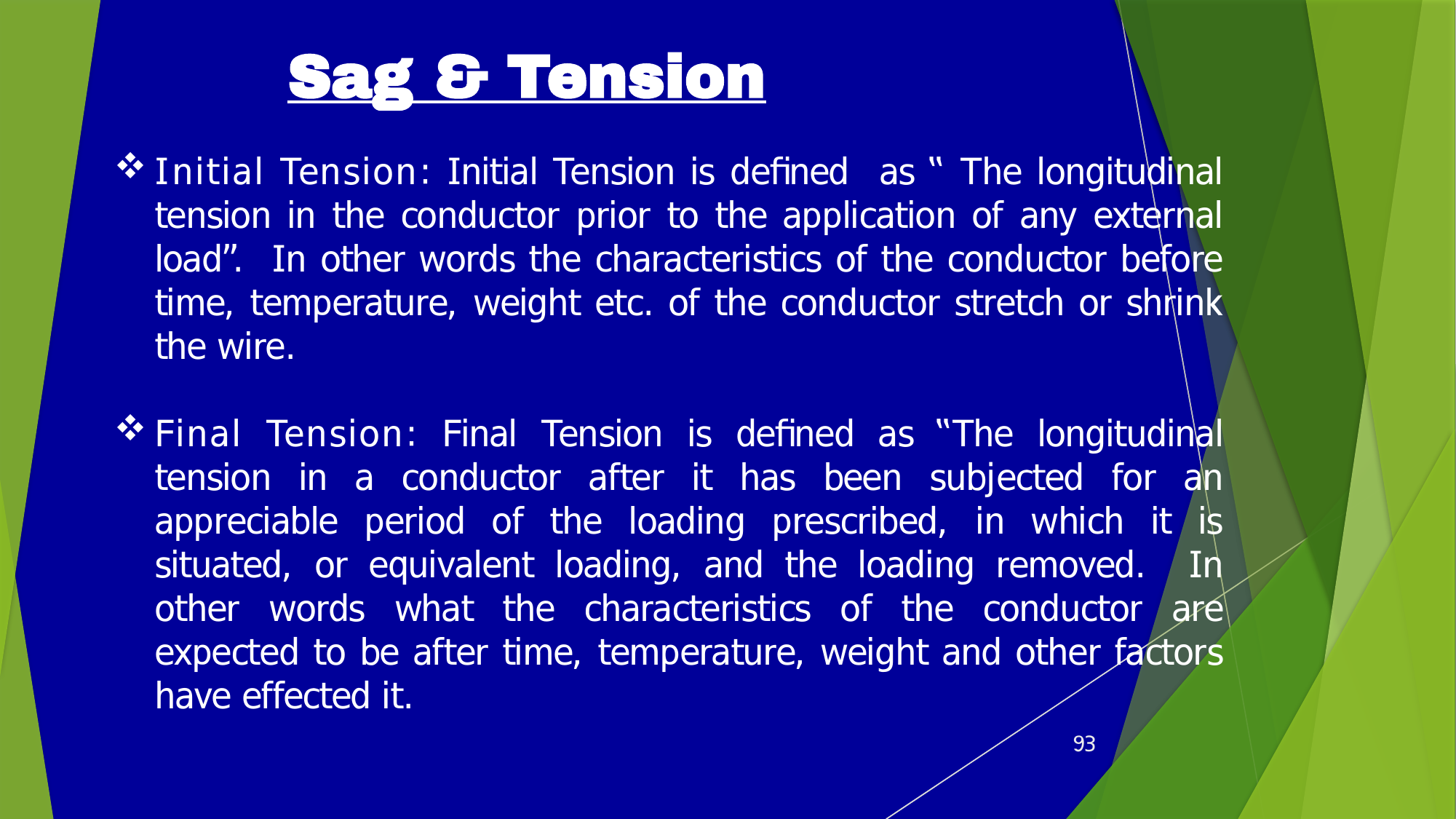

Sag & Tension
Initial Tension: Initial Tension is defined  as “ The longitudinal tension in the conductor prior to the application of any external load”.  In other words the characteristics of the conductor before time, temperature, weight etc. of the conductor stretch or shrink the wire.

Final Tension: Final Tension is defined as “The longitudinal tension in a conductor after it has been subjected for an appreciable period of the loading prescribed, in which it is situated, or equivalent loading, and the loading removed.  In other words what the characteristics of the conductor are expected to be after time, temperature, weight and other factors have effected it.
93